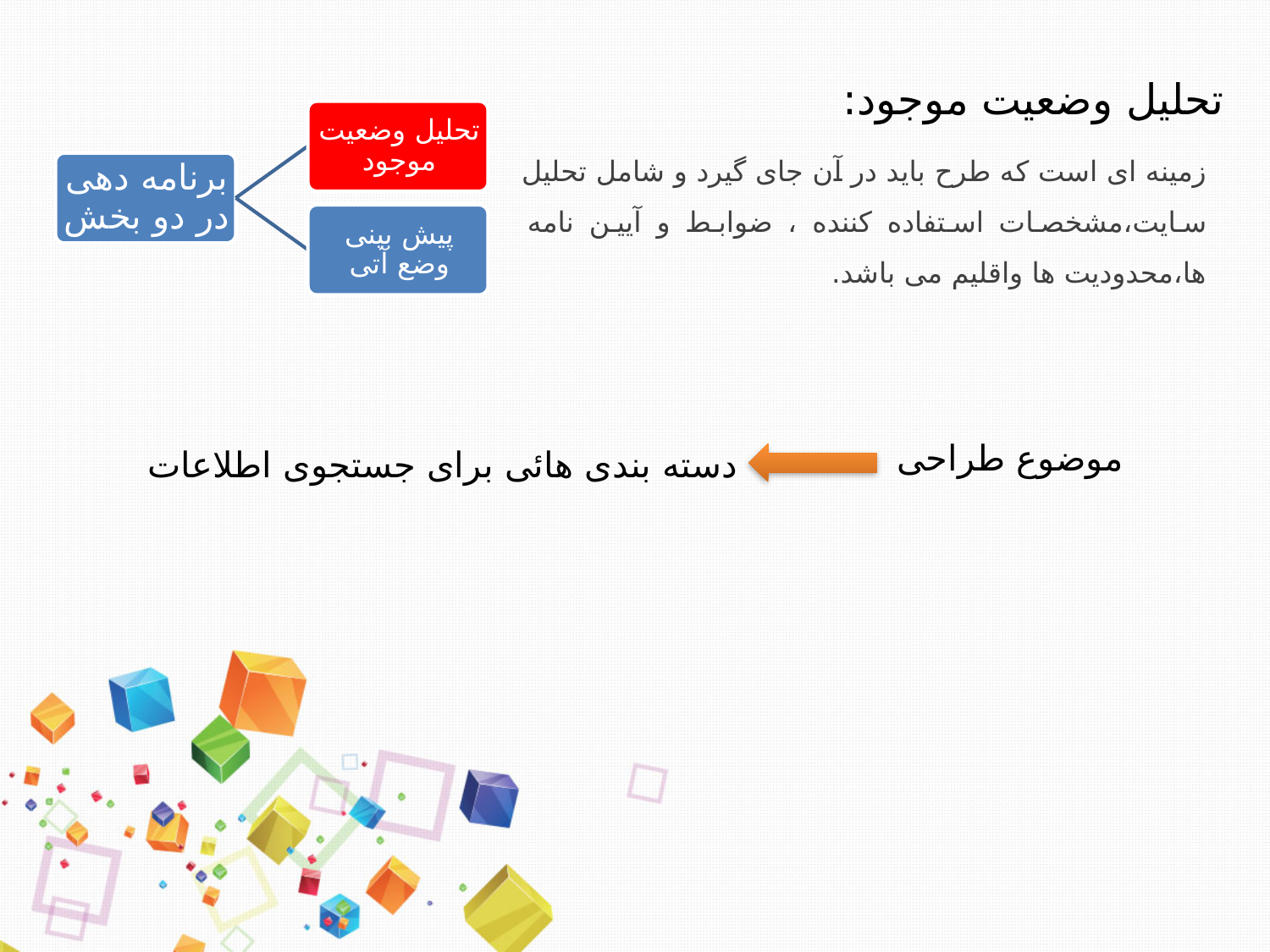

برنامه دهی در دو بخش

تحلیل وضعیت موجود

پیش بینی وضع آتی
تحلیل وضعیت موجود:
زمینه ای است که طرح باید در آن جای گیرد و شامل تحلیل سایت،مشخصات استفاده کننده ، ضوابط و آیین نامه ها،محدودیت ها واقلیم می باشد.
موضوع طراحی
دسته بندی هائی برای جستجوی اطلاعات